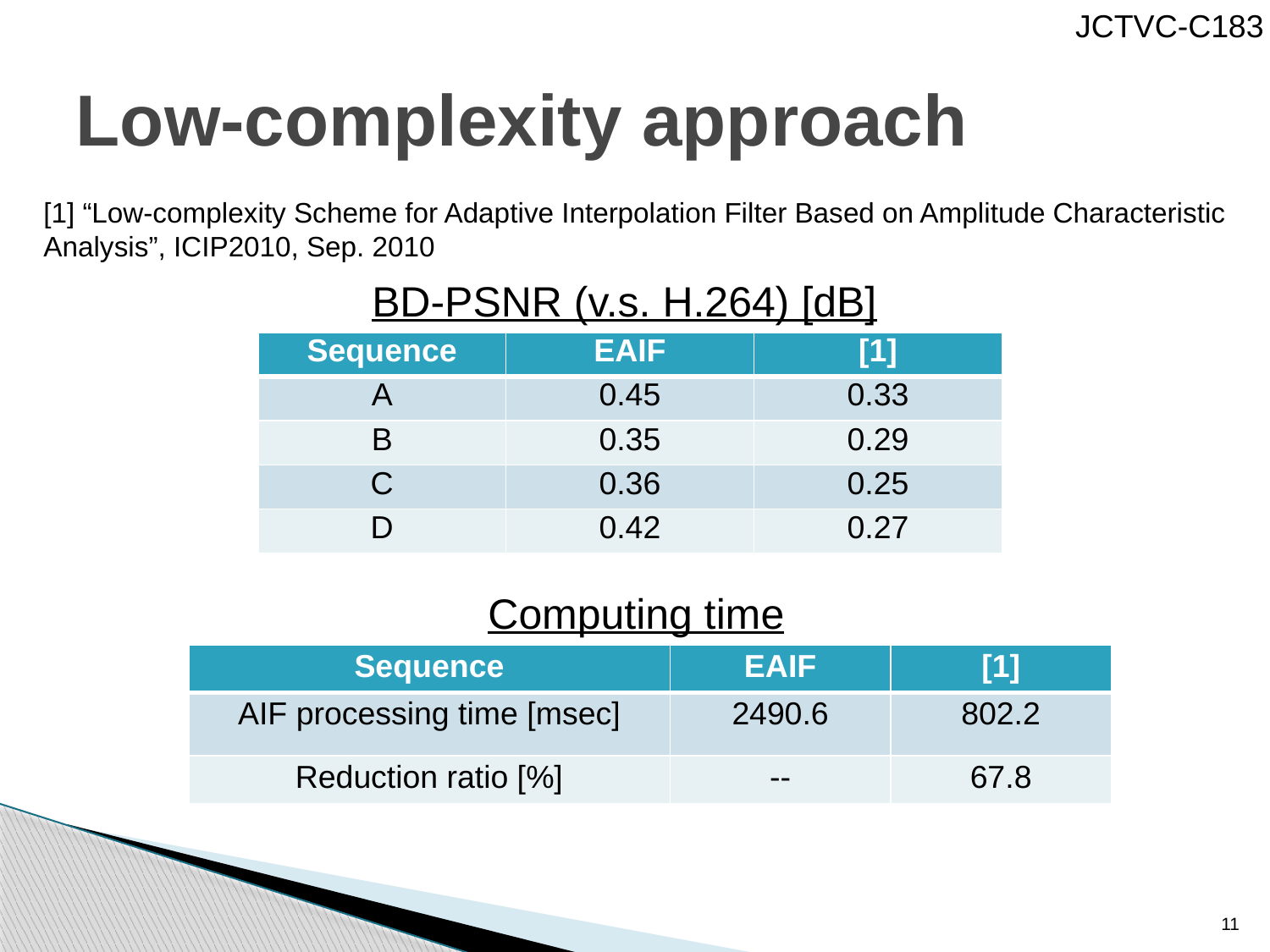

# Low-complexity approach
[1] “Low-complexity Scheme for Adaptive Interpolation Filter Based on Amplitude Characteristic
Analysis”, ICIP2010, Sep. 2010
BD-PSNR (v.s. H.264) [dB]
| Sequence | EAIF | [1] |
| --- | --- | --- |
| A | 0.45 | 0.33 |
| B | 0.35 | 0.29 |
| C | 0.36 | 0.25 |
| D | 0.42 | 0.27 |
Computing time
| Sequence | EAIF | [1] |
| --- | --- | --- |
| AIF processing time [msec] | 2490.6 | 802.2 |
| Reduction ratio [%] | -- | 67.8 |
11